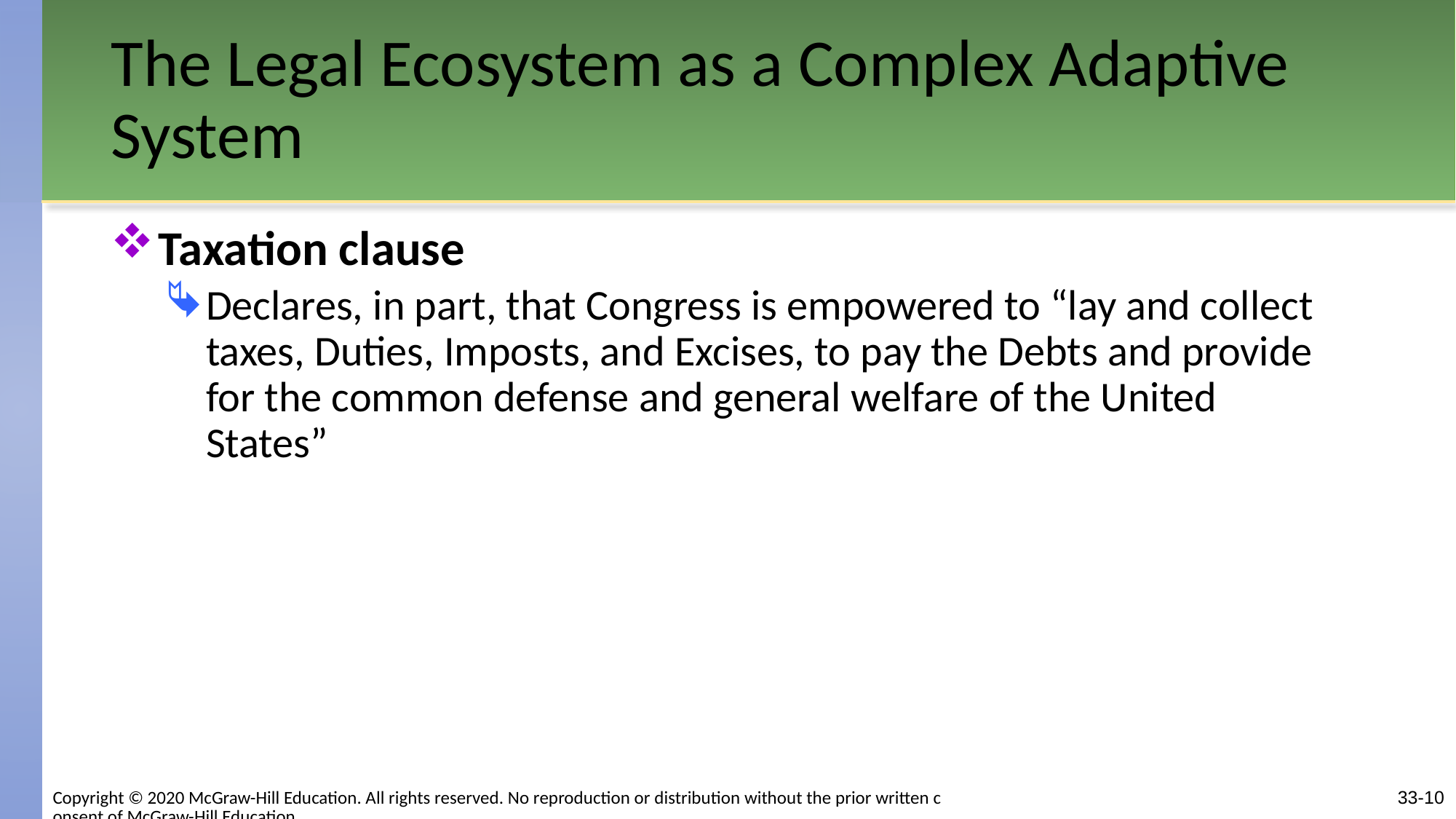

# The Legal Ecosystem as a Complex Adaptive System
Taxation clause
Declares, in part, that Congress is empowered to “lay and collect taxes, Duties, Imposts, and Excises, to pay the Debts and provide for the common defense and general welfare of the United States”
Copyright © 2020 McGraw-Hill Education. All rights reserved. No reproduction or distribution without the prior written consent of McGraw-Hill Education.
33-10